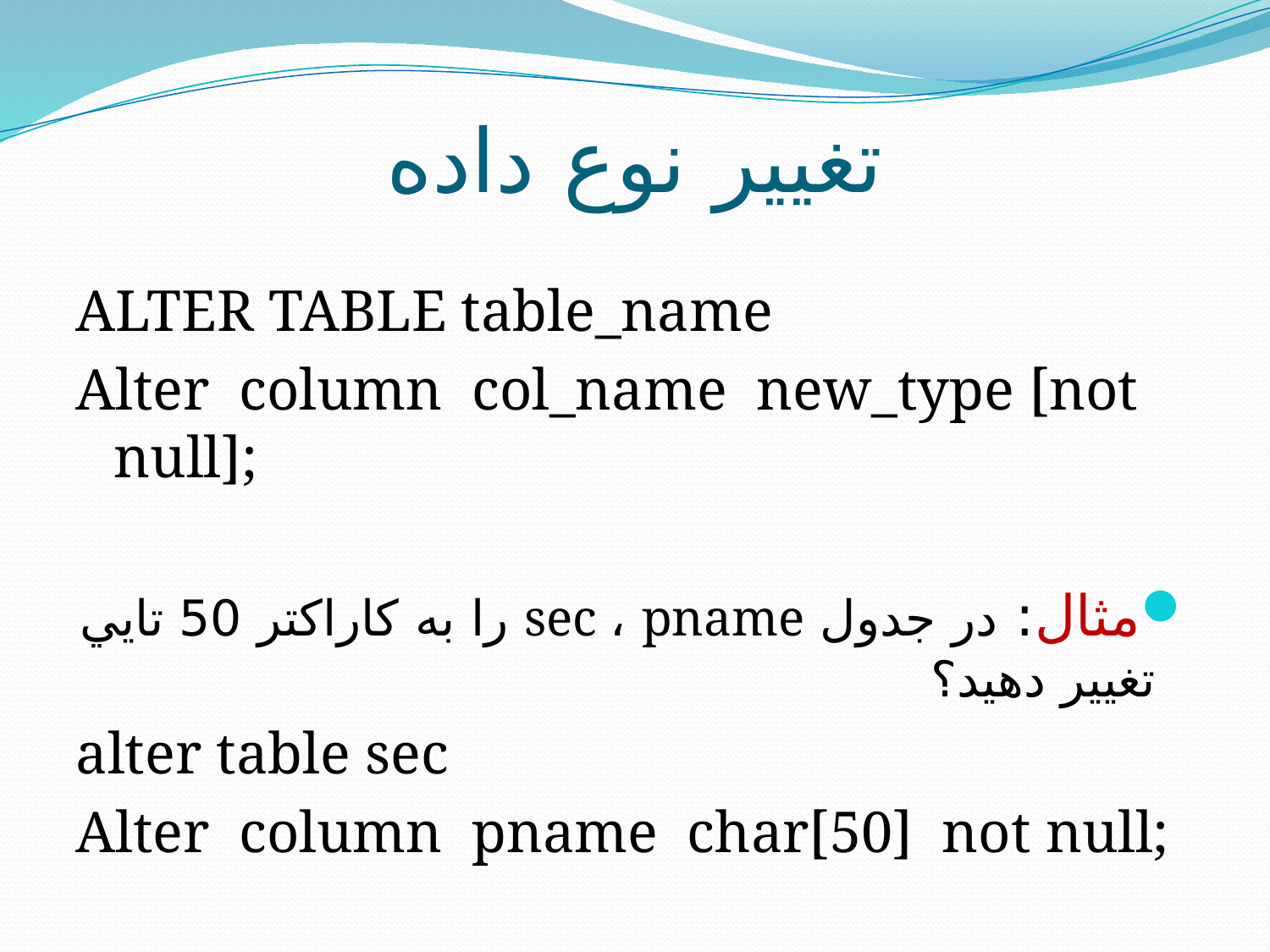

# تغيير نوع داده
ALTER TABLE table_name
Alter  column  col_name  new_type [not null];

مثال: در جدول sec ، pname را به کاراکتر 50 تايي تغيير دهيد؟
alter table sec
Alter  column  pname  char[50]  not null;